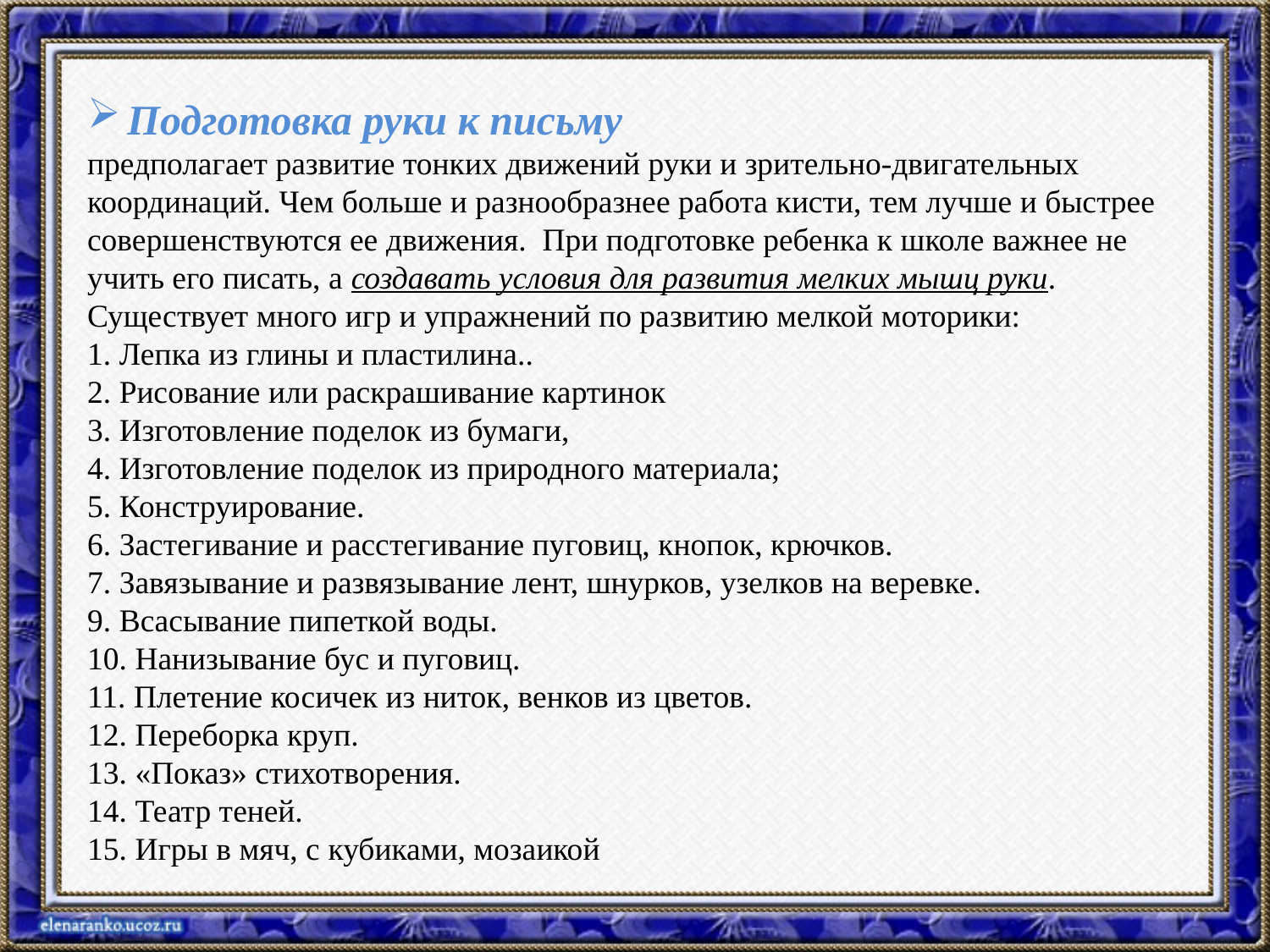

Подготовка руки к письму
предполагает развитие тонких движений руки и зрительно-двигательных координаций. Чем больше и разнообразнее работа кисти, тем лучше и быстрее совершенствуются ее движения.  При подготовке ребенка к школе важнее не учить его писать, а создавать условия для развития мелких мышц руки.
Существует много игр и упражнений по развитию мелкой моторики:
1. Лепка из глины и пластилина..
2. Рисование или раскрашивание картинок
3. Изготовление поделок из бумаги,
4. Изготовление поделок из природного материала;
5. Конструирование.
6. Застегивание и расстегивание пуговиц, кнопок, крючков.
7. Завязывание и развязывание лент, шнурков, узелков на веревке.
9. Всасывание пипеткой воды.
10. Нанизывание бус и пуговиц.
11. Плетение косичек из ниток, венков из цветов.
12. Переборка круп.
13. «Показ» стихотворения.
14. Театр теней.
15. Игры в мяч, с кубиками, мозаикой